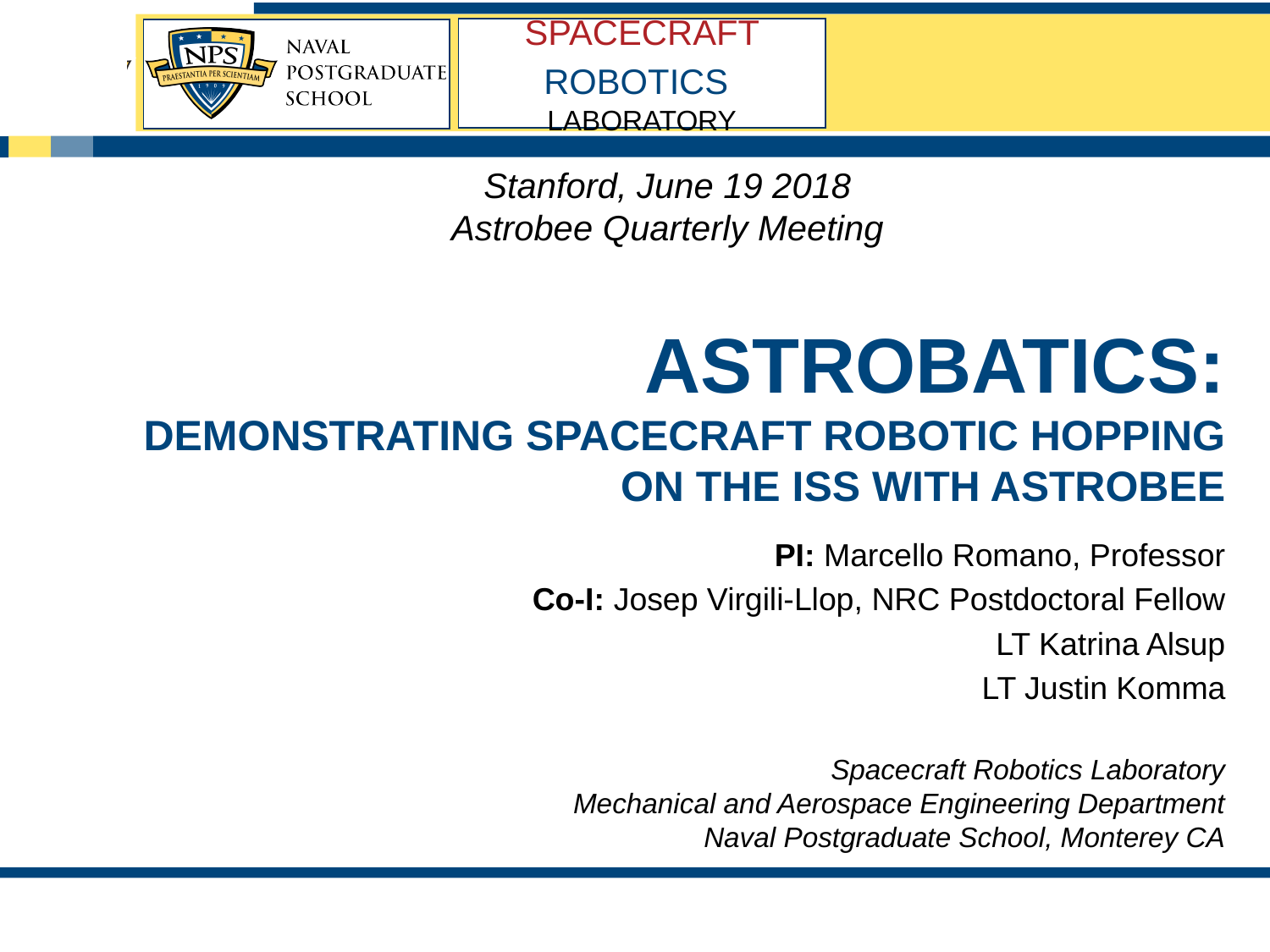

Stanford, June 19 2018
Astrobee Quarterly Meeting
# ASTROBATICS: demonstrating spacecraft robotic hopping on the ISS with Astrobee
PI: Marcello Romano, Professor
Co-I: Josep Virgili-Llop, NRC Postdoctoral Fellow
LT Katrina Alsup
LT Justin Komma

Spacecraft Robotics Laboratory
Mechanical and Aerospace Engineering Department
Naval Postgraduate School, Monterey CA